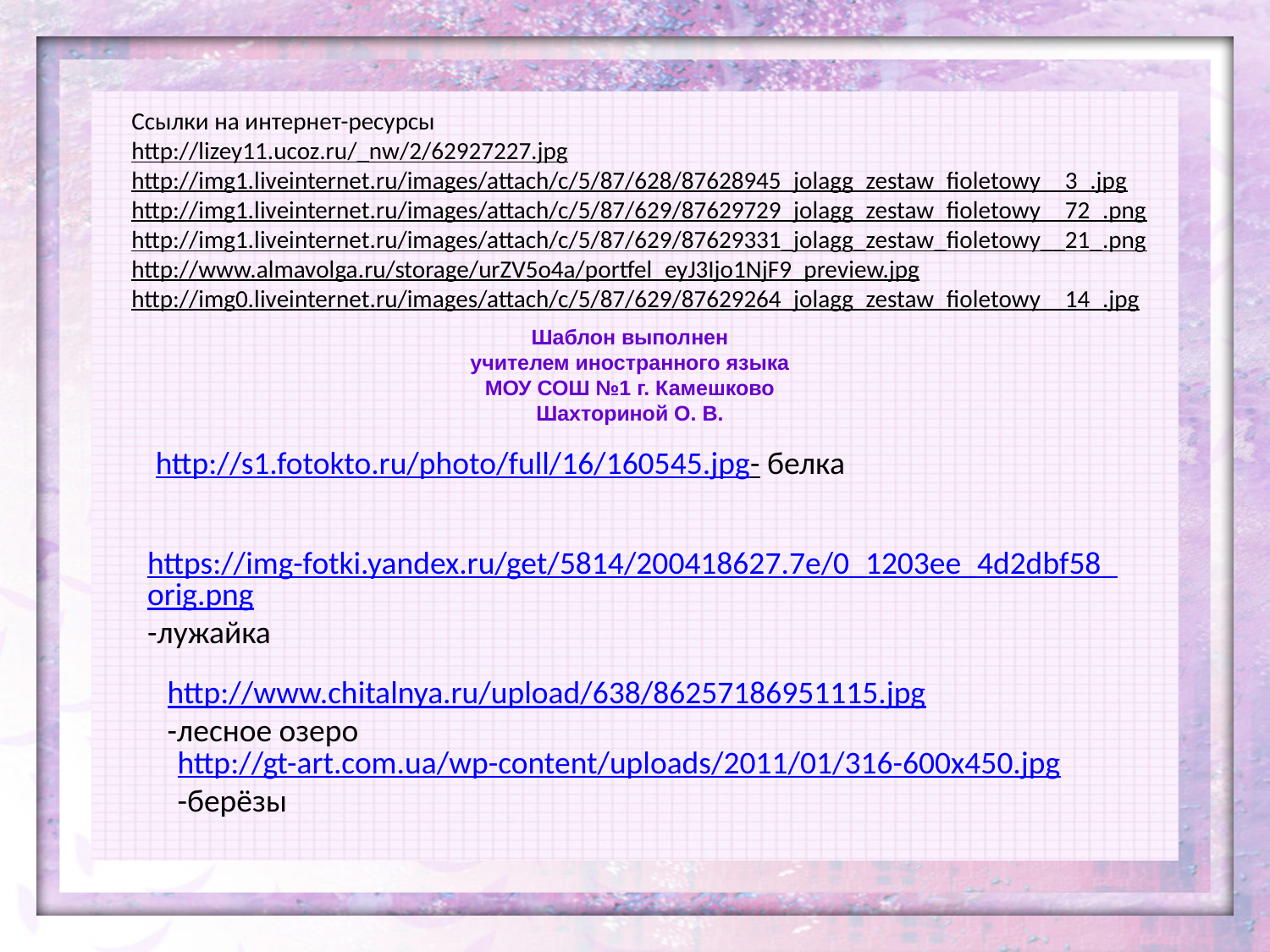

Ссылки на интернет-ресурсы
http://lizey11.ucoz.ru/_nw/2/62927227.jpg
http://img1.liveinternet.ru/images/attach/c/5/87/628/87628945_jolagg_zestaw_fioletowy__3_.jpg
http://img1.liveinternet.ru/images/attach/c/5/87/629/87629729_jolagg_zestaw_fioletowy__72_.png
http://img1.liveinternet.ru/images/attach/c/5/87/629/87629331_jolagg_zestaw_fioletowy__21_.png
http://www.almavolga.ru/storage/urZV5o4a/portfel_eyJ3Ijo1NjF9_preview.jpg
http://img0.liveinternet.ru/images/attach/c/5/87/629/87629264_jolagg_zestaw_fioletowy__14_.jpg

Шаблон выполнен
учителем иностранного языка
МОУ СОШ №1 г. Камешково
Шахториной О. В.
http://s1.fotokto.ru/photo/full/16/160545.jpg- белка
https://img-fotki.yandex.ru/get/5814/200418627.7e/0_1203ee_4d2dbf58_orig.png
-лужайка
http://www.chitalnya.ru/upload/638/86257186951115.jpg
-лесное озеро
http://gt-art.com.ua/wp-content/uploads/2011/01/316-600x450.jpg
-берёзы